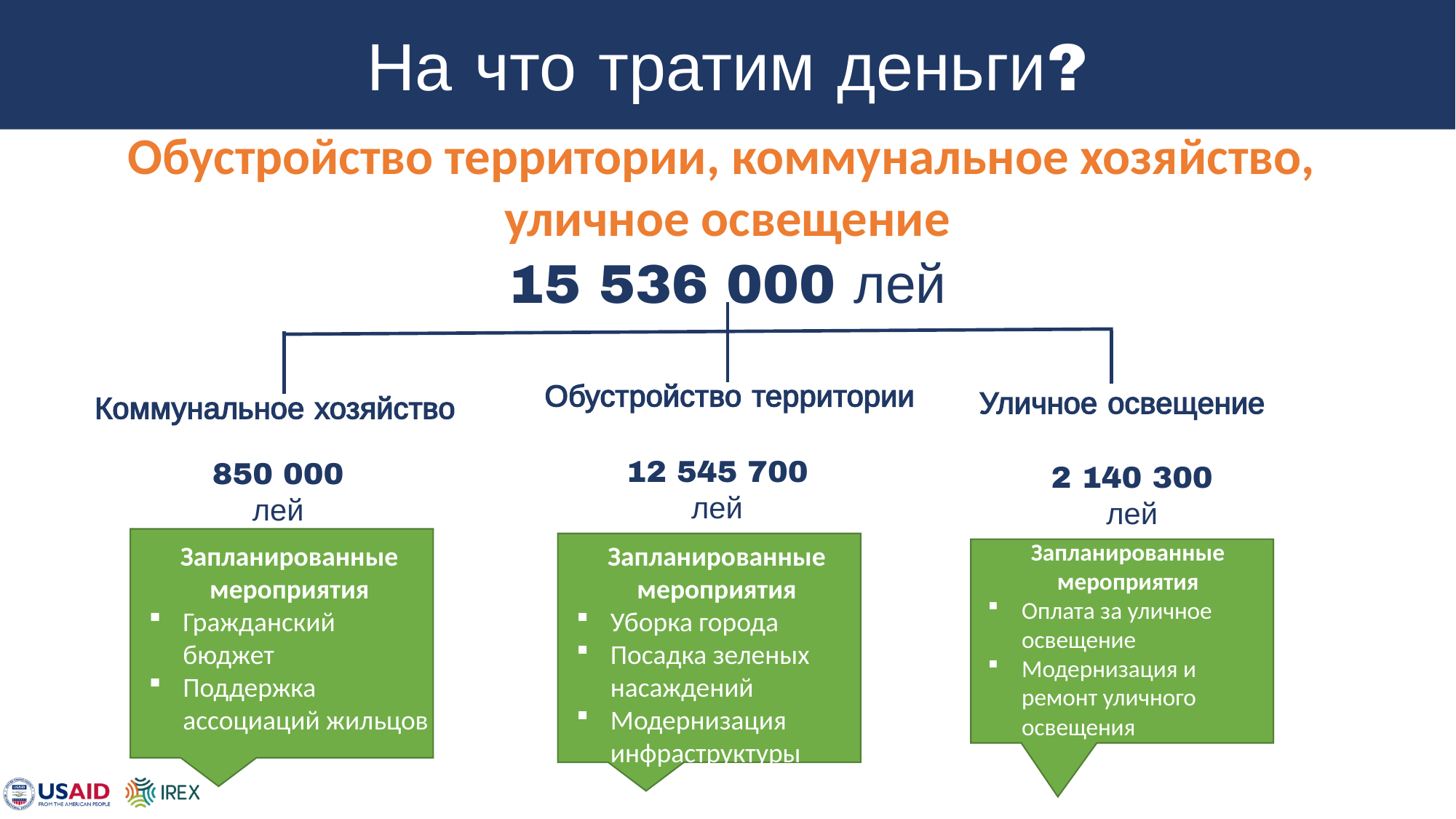

# На что тратим деньги?
Обустройство территории, коммунальное хозяйство,
уличное освещение
15 536 000 лей
Обустройство территории
Уличное освещение
Коммунальное хозяйство
12 545 700
лей
850 000
лей
2 140 300
лей

Запланированные мероприятия
Оплата за уличное освещение
Модернизация и ремонт уличного освещения

Запланированные мероприятия
Уборка города
Посадка зеленых насаждений
Модернизация инфраструктуры
Запланированные мероприятия
Гражданский бюджет
Поддержка ассоциаций жильцов